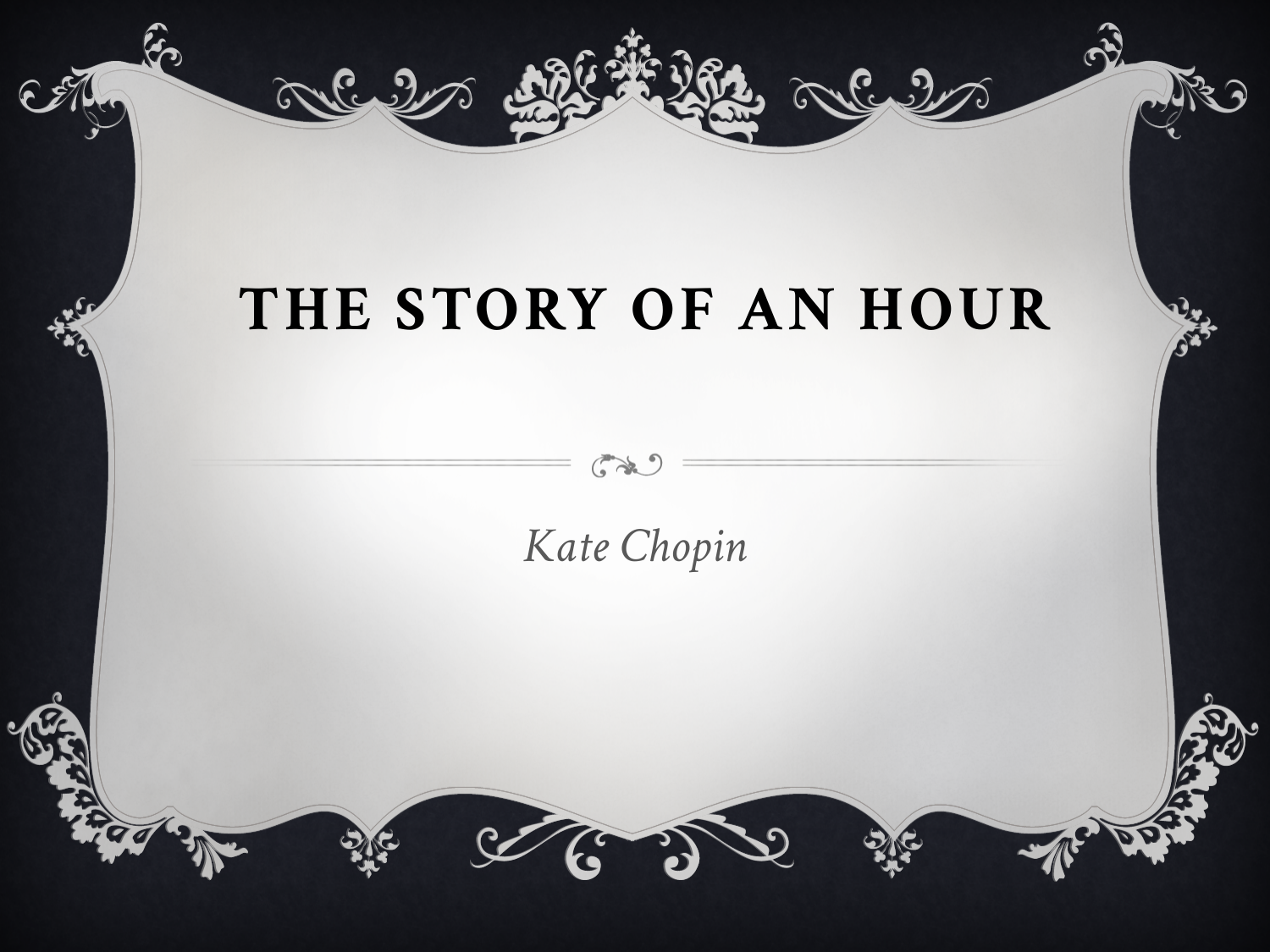

# The Story of an hour
Kate Chopin